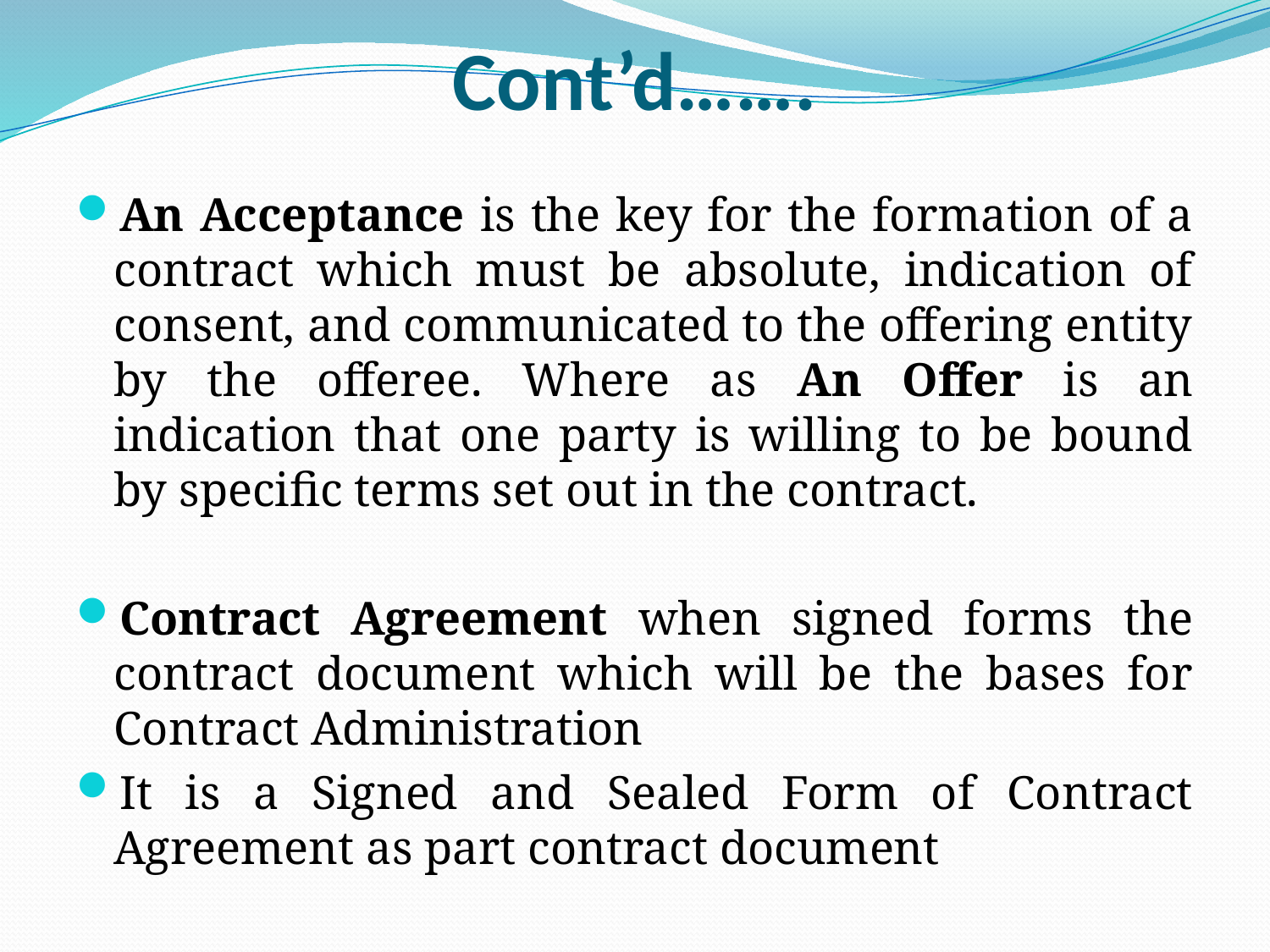

# Cont’d…….
An Acceptance is the key for the formation of a contract which must be absolute, indication of consent, and communicated to the offering entity by the offeree. Where as An Offer is an indication that one party is willing to be bound by specific terms set out in the contract.

Contract Agreement when signed forms the contract document which will be the bases for Contract Administration
It is a Signed and Sealed Form of Contract Agreement as part contract document